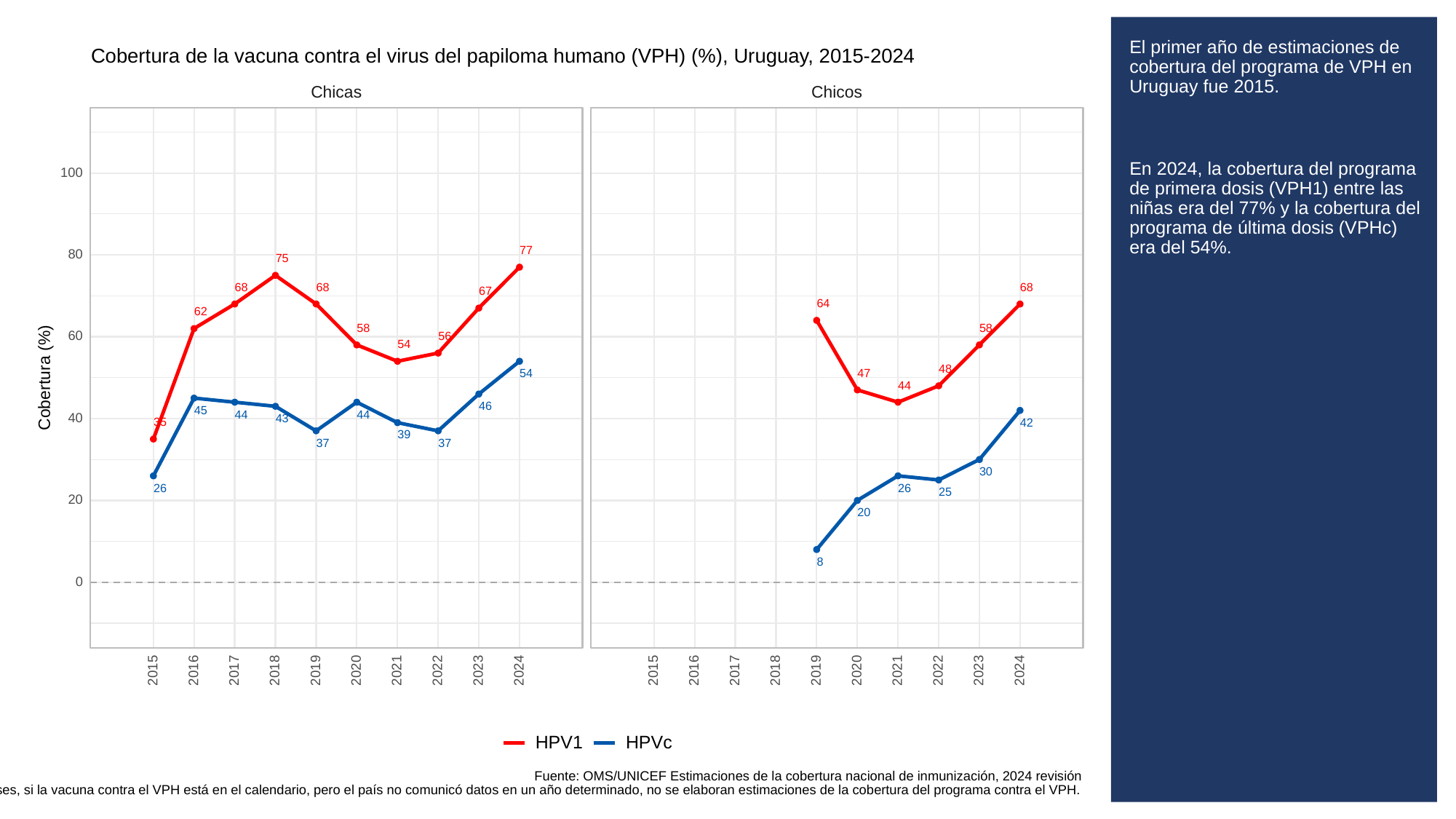

# El primer año de estimaciones de cobertura del programa de VPH en Uruguay fue 2015.

En 2024, la cobertura del programa de primera dosis (VPH1) entre las niñas era del 77% y la cobertura del programa de última dosis (VPHc) era del 54%.

Cobertura de la vacuna contra el virus del papiloma humano (VPH) (%), Uruguay, 2015-2024
Chicas
Chicos

100

77
80

75

68
68
68
67

64

62

58
58

60
56

54

48
47
54
Cobertura (%)

44

46

45

44
44
40
43
35

42

39

37
37

30

26
26
25
20

20

8
0

2023
2023
2015
2016
2017
2018
2019
2020
2021
2022
2024
2015
2016
2017
2018
2019
2020
2021
2022
2024
HPVc
HPV1

Fuente: OMS/UNICEF Estimaciones de la cobertura nacional de inmunización, 2024 revisión
Para algunos países, si la vacuna contra el VPH está en el calendario, pero el país no comunicó datos en un año determinado, no se elaboran estimaciones de la cobertura del programa contra el VPH.